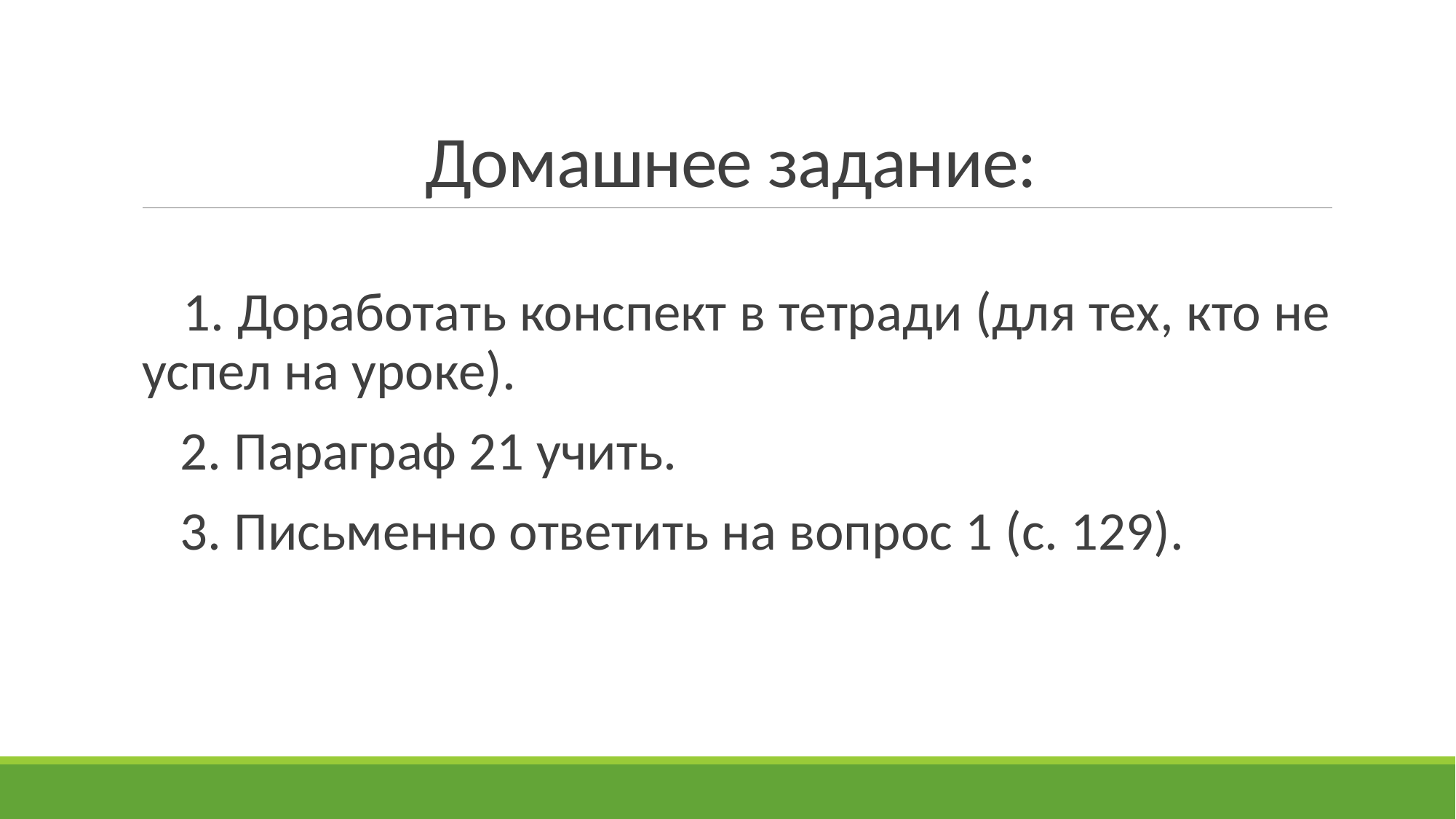

# Домашнее задание:

    1. Доработать конспект в тетради (для тех, кто не успел на уроке).
   2. Параграф 21 учить.
   3. Письменно ответить на вопрос 1 (с. 129).